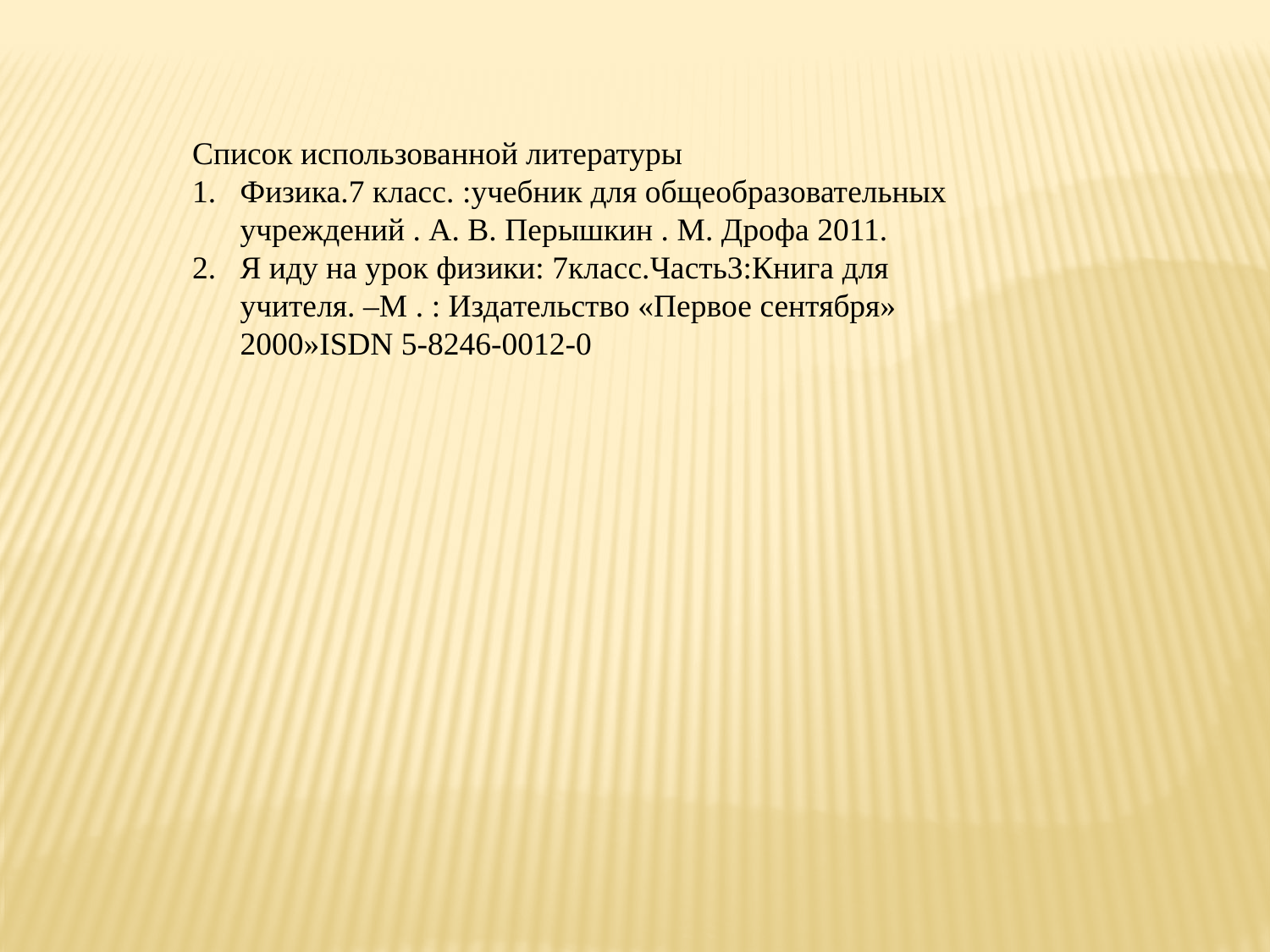

Список использованной литературы
Физика.7 класс. :учебник для общеобразовательных учреждений . А. В. Перышкин . М. Дрофа 2011.
Я иду на урок физики: 7класс.Часть3:Книга для учителя. –М . : Издательство «Первое сентября» 2000»ISDN 5-8246-0012-0